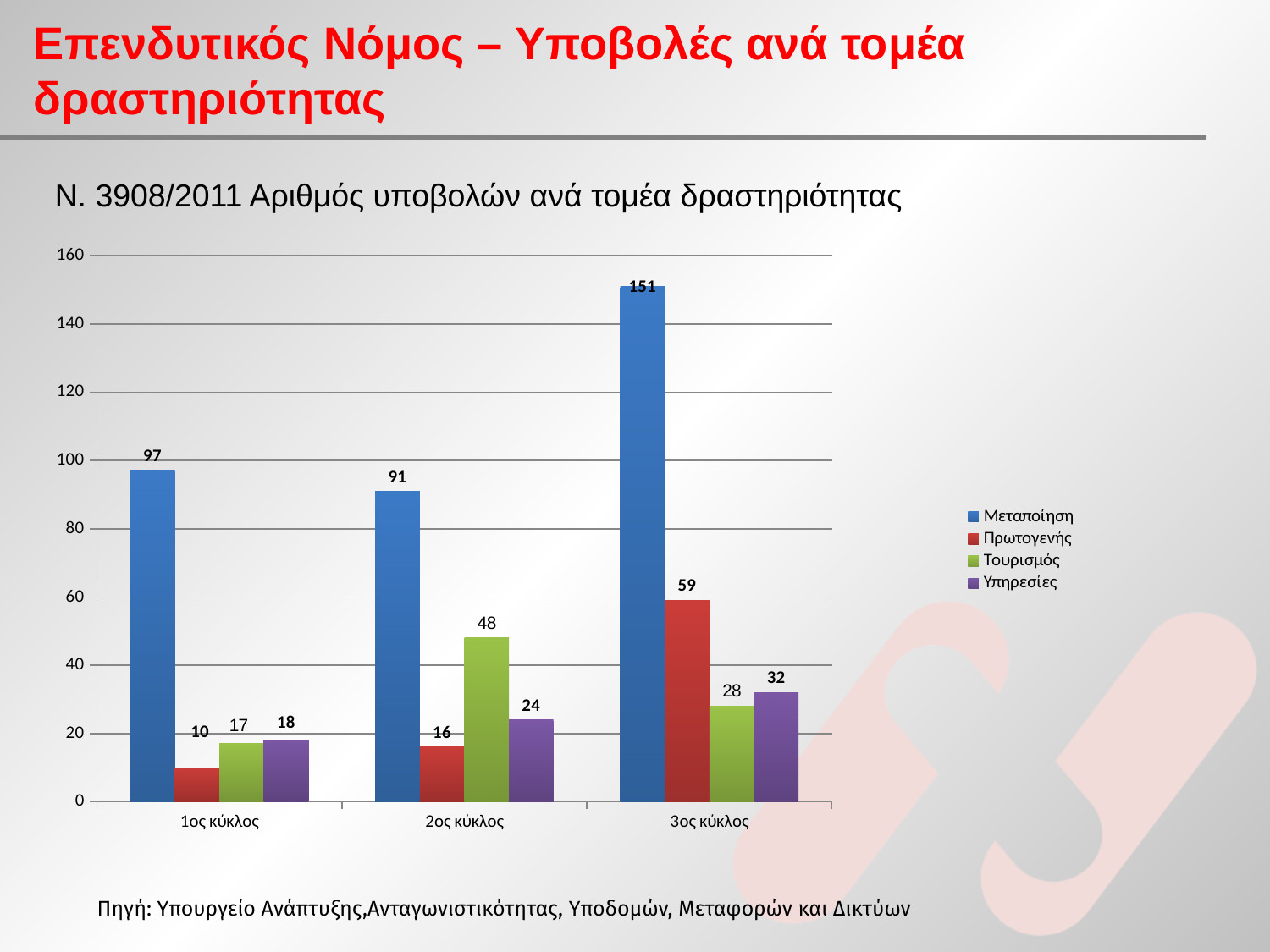

Επενδυτικός Νόμος – Υποβολές ανά τομέα δραστηριότητας
Ν. 3908/2011 Αριθμός υποβολών ανά τομέα δραστηριότητας

### Chart

| Category | Μεταποίηση | Πρωτογενής | Τουρισμός | Υπηρεσίες |
|---|---|---|---|---|
| 1ος κύκλος | 97.0 | 10.0 | 17.0 | 18.0 |
| 2ος κύκλος | 91.0 | 16.0 | 48.0 | 24.0 |
| 3ος κύκλος | 151.0 | 59.0 | 28.0 | 32.0 |
Πηγή: Υπουργείο Ανάπτυξης,Ανταγωνιστικότητας, Υποδομών, Μεταφορών και Δικτύων